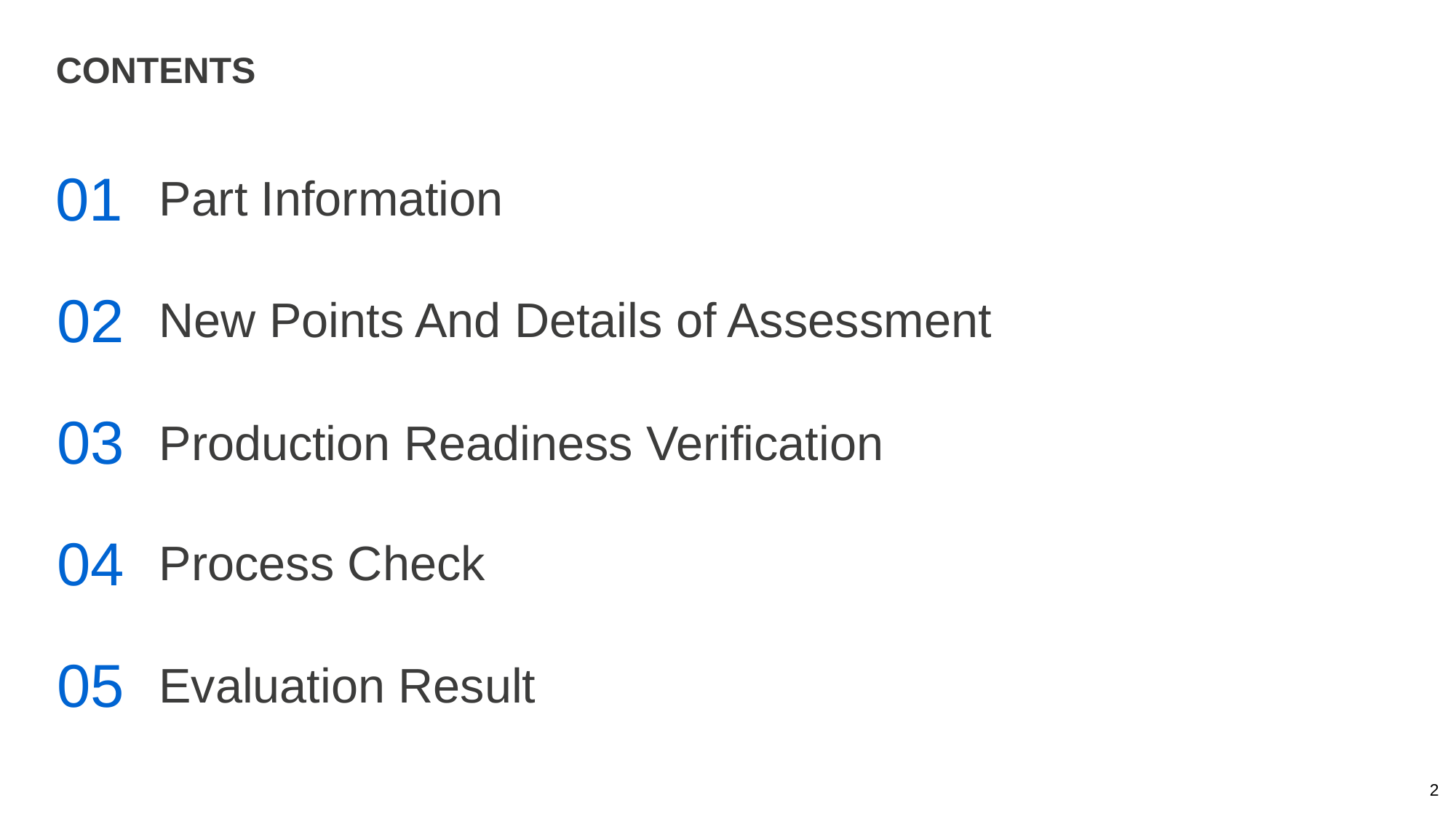

# Contents
01
Part Information
02
New Points And Details of Assessment
03
Production Readiness Verification
04
Process Check
05
Evaluation Result